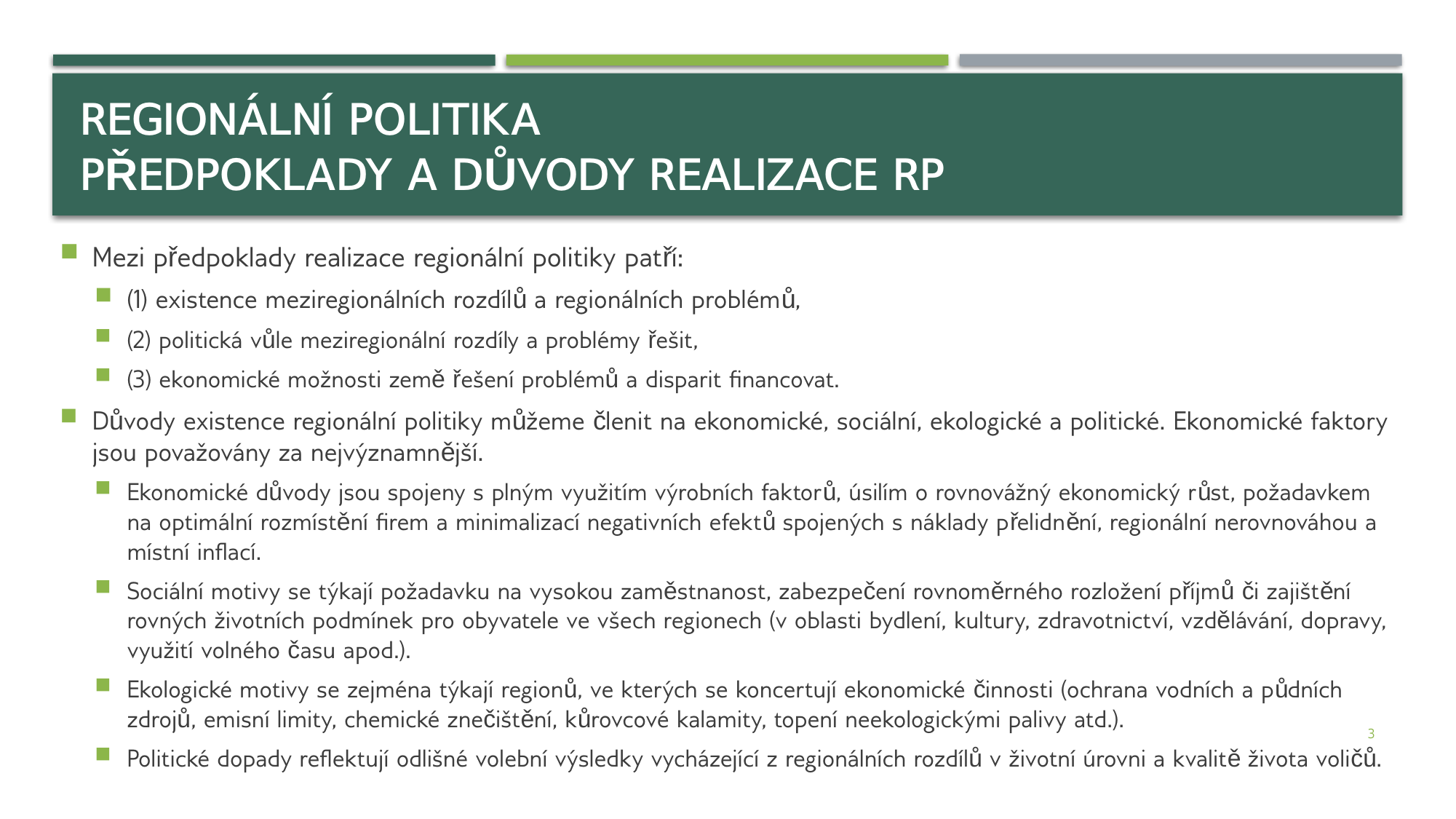

# Regionální politika předpoklady a důvody realizace RP
Mezi předpoklady realizace regionální politiky patří:
(1) existence meziregionálních rozdílů a regionálních problémů,
(2) politická vůle meziregionální rozdíly a problémy řešit,
(3) ekonomické možnosti země řešení problémů a disparit financovat.
Důvody existence regionální politiky můžeme členit na ekonomické, sociální, ekologické a politické. Ekonomické faktory jsou považovány za nejvýznamnější.
Ekonomické důvody jsou spojeny s plným využitím výrobních faktorů, úsilím o rovnovážný ekonomický růst, požadavkem na optimální rozmístění firem a minimalizací negativních efektů spojených s náklady přelidnění, regionální nerovnováhou a místní inflací.
Sociální motivy se týkají požadavku na vysokou zaměstnanost, zabezpečení rovnoměrného rozložení příjmů či zajištění rovných životních podmínek pro obyvatele ve všech regionech (v oblasti bydlení, kultury, zdravotnictví, vzdělávání, dopravy, využití volného času apod.).
Ekologické motivy se zejména týkají regionů, ve kterých se koncertují ekonomické činnosti (ochrana vodních a půdních zdrojů, emisní limity, chemické znečištění, kůrovcové kalamity, topení neekologickými palivy atd.).
Politické dopady reflektují odlišné volební výsledky vycházející z regionálních rozdílů v životní úrovni a kvalitě života voličů.
3